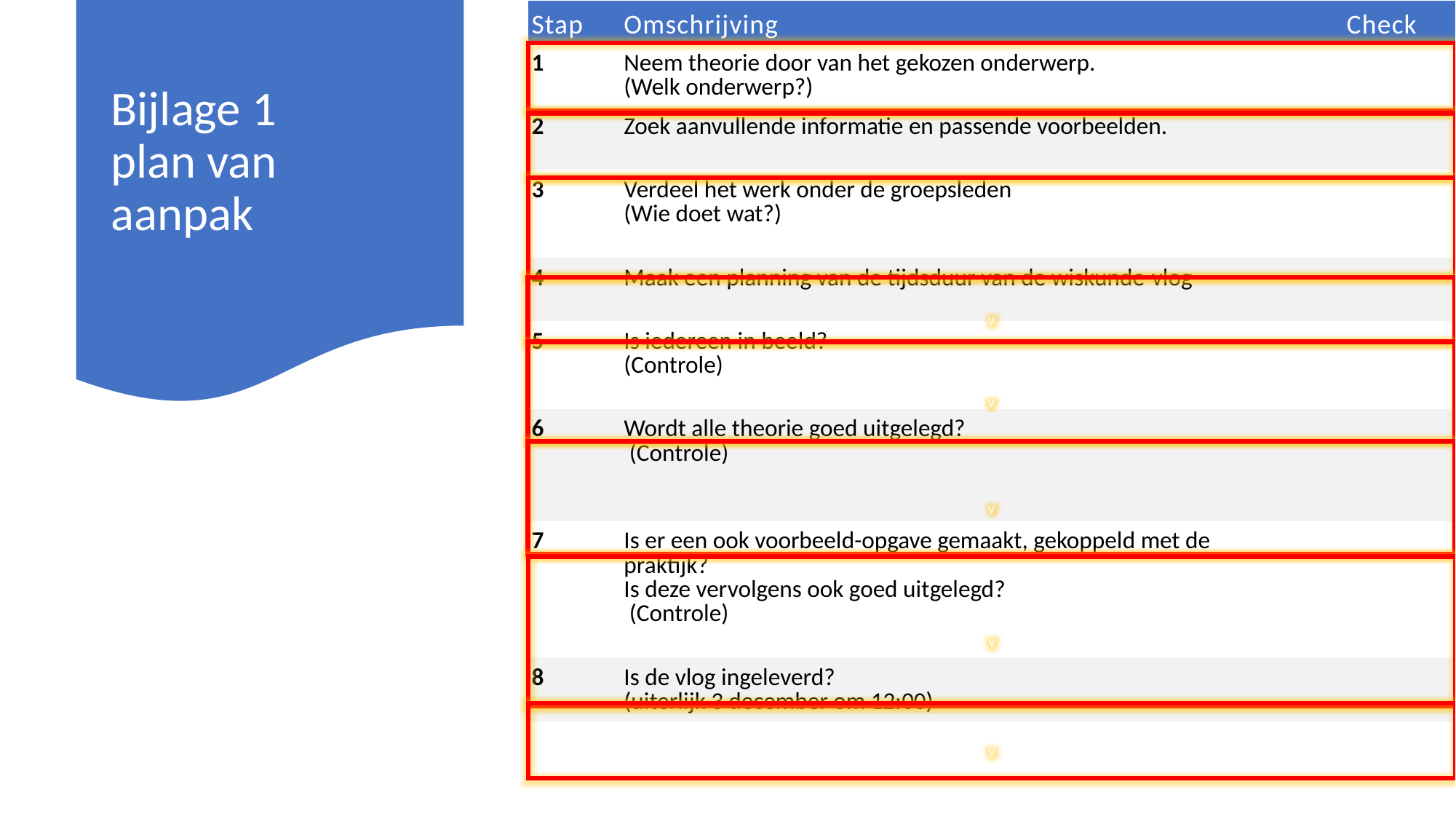

| Stap | Omschrijving |  | Check |
| --- | --- | --- | --- |
| 1 | Neem theorie door van het gekozen onderwerp. (Welk onderwerp?) |  |  |
| 2 | Zoek aanvullende informatie en passende voorbeelden. |  |  |
| 3 | Verdeel het werk onder de groepsleden (Wie doet wat?) |  |  |
| 4 | Maak een planning van de tijdsduur van de wiskunde-vlog |  |  |
| 5 | Is iedereen in beeld? (Controle) |  |  |
| 6 | Wordt alle theorie goed uitgelegd? (Controle) |  |  |
| 7 | Is er een ook voorbeeld-opgave gemaakt, gekoppeld met de praktijk? Is deze vervolgens ook goed uitgelegd?  (Controle) |  |  |
| 8 | Is de vlog ingeleverd? (uiterlijk 3 december om 12:00) |  |  |
# Bijlage 1 plan van aanpak

v
v
v
v
v